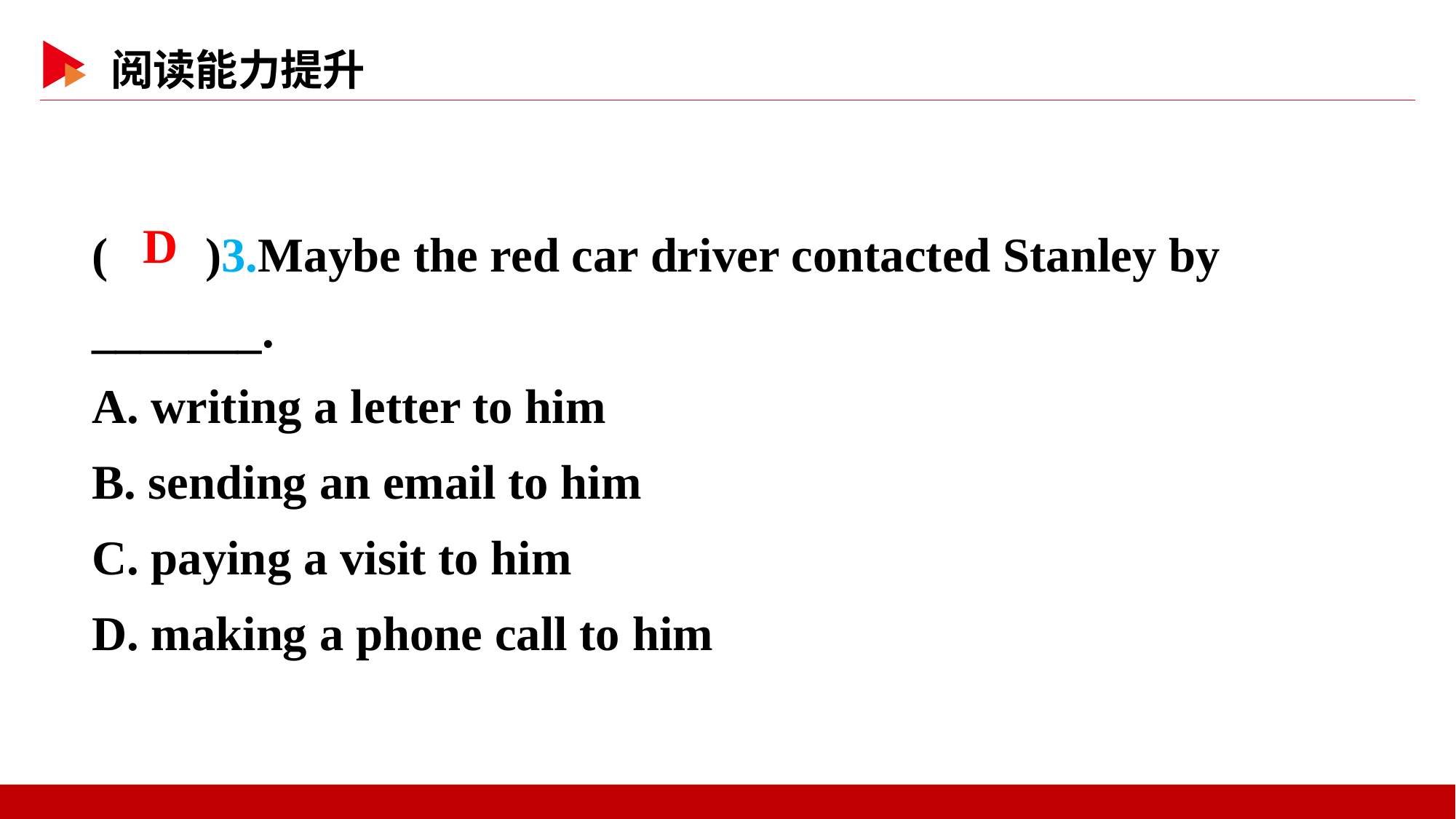

(        )3.Maybe the red car driver contacted Stanley by _______.
A. writing a letter to him
B. sending an email to him
C. paying a visit to him
D. making a phone call to him
   D